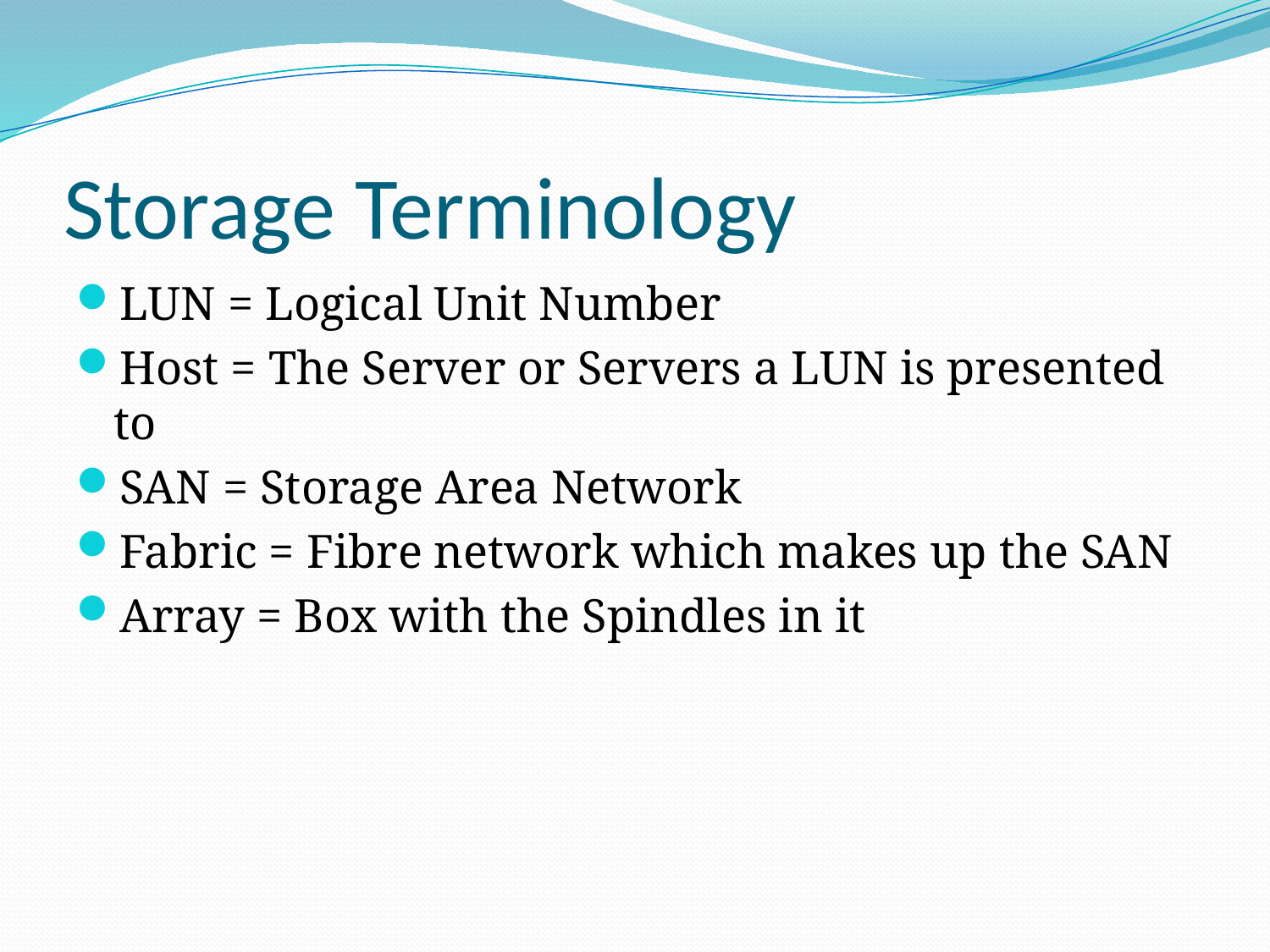

# Storage Terminology
LUN = Logical Unit Number
Host = The Server or Servers a LUN is presented to
SAN = Storage Area Network
Fabric = Fibre network which makes up the SAN
Array = Box with the Spindles in it